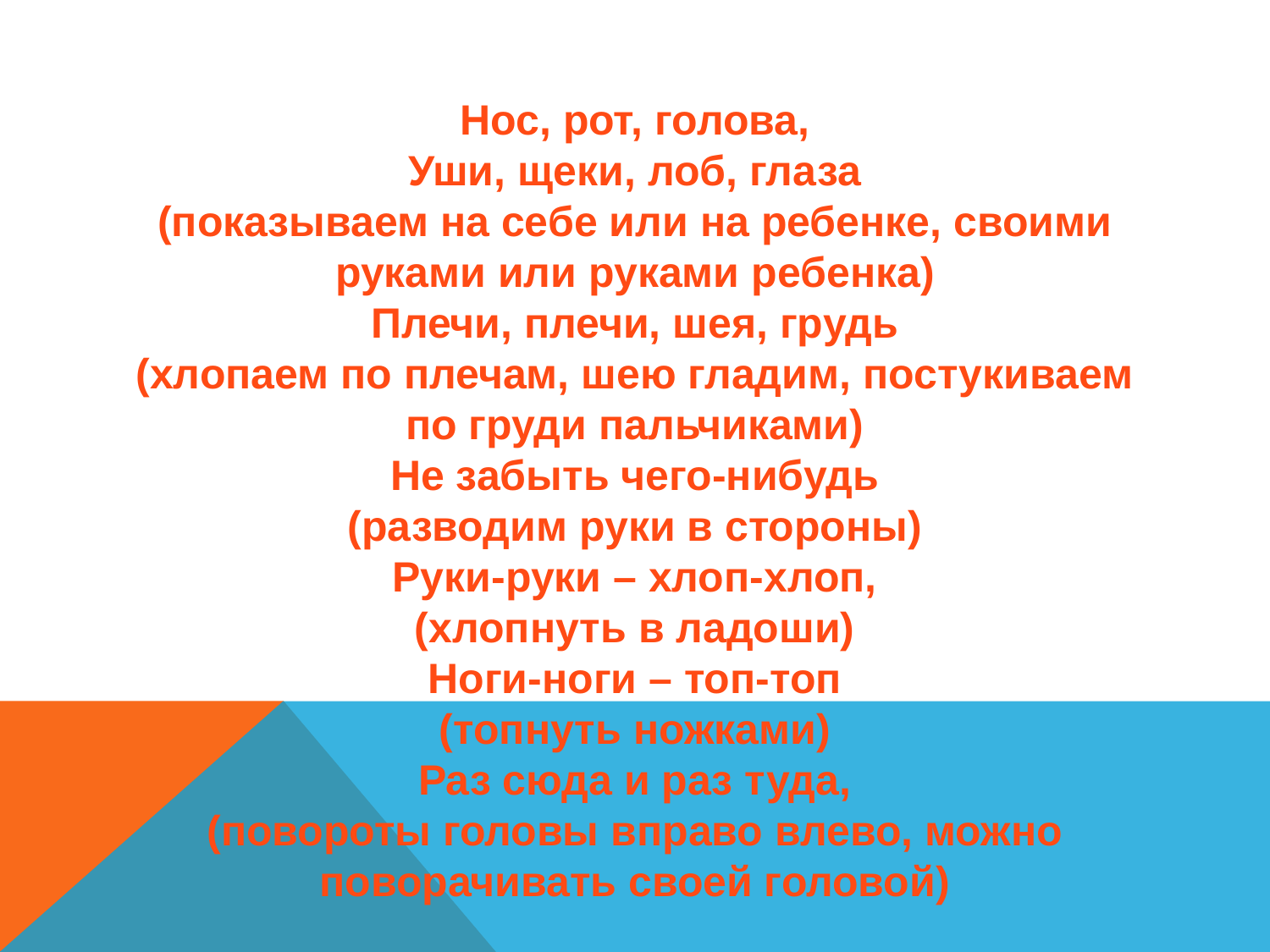

Нос, рот, голова,
Уши, щеки, лоб, глаза
(показываем на себе или на ребенке, своими руками или руками ребенка)
Плечи, плечи, шея, грудь
(хлопаем по плечам, шею гладим, постукиваем по груди пальчиками)
Не забыть чего-нибудь
(разводим руки в стороны)
Руки-руки – хлоп-хлоп,
(хлопнуть в ладоши)
Ноги-ноги – топ-топ
(топнуть ножками)
Раз сюда и раз туда,
(повороты головы вправо влево, можно поворачивать своей головой)